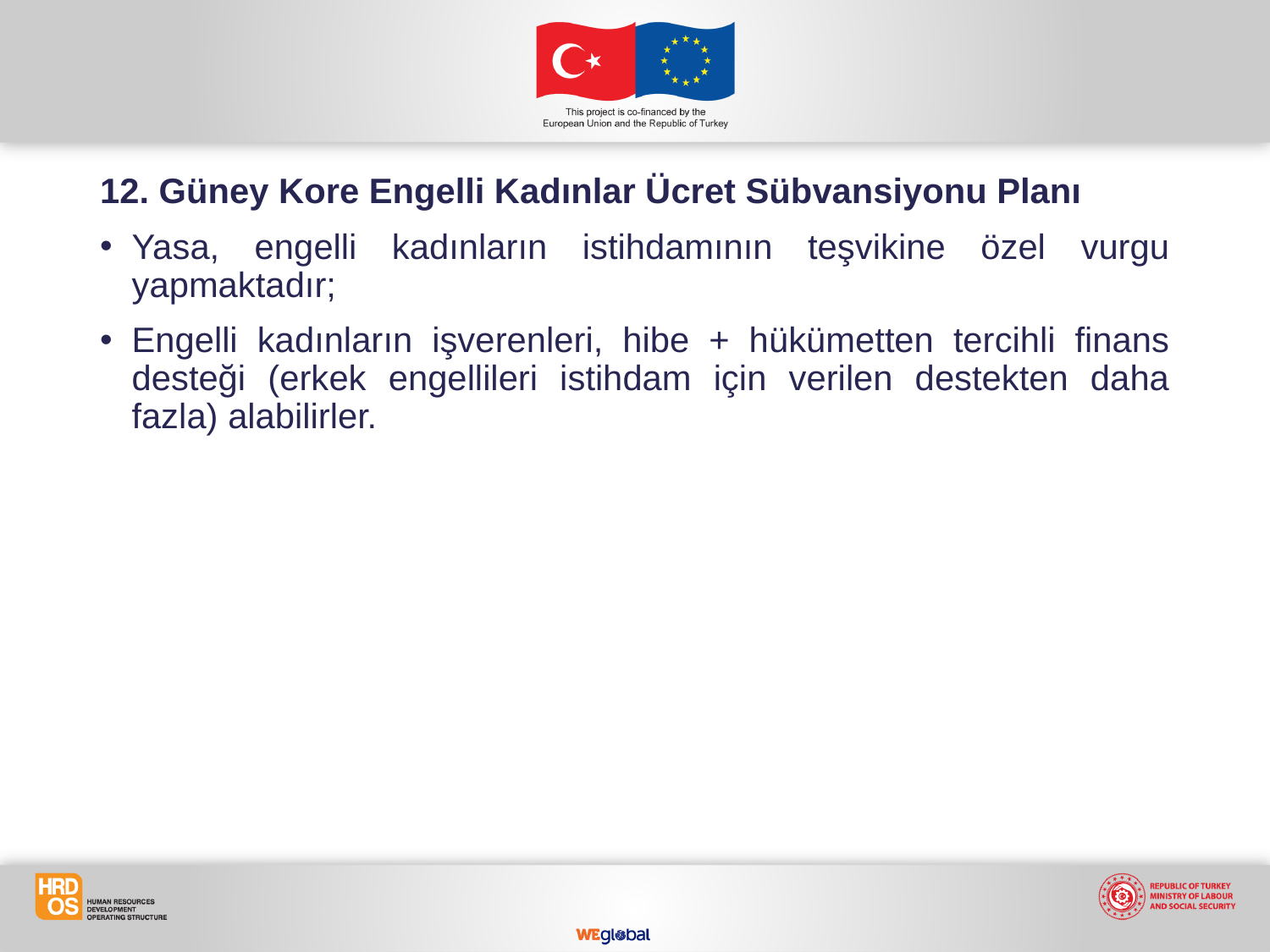

12. Güney Kore Engelli Kadınlar Ücret Sübvansiyonu Planı
Yasa, engelli kadınların istihdamının teşvikine özel vurgu yapmaktadır;
Engelli kadınların işverenleri, hibe + hükümetten tercihli finans desteği (erkek engellileri istihdam için verilen destekten daha fazla) alabilirler.